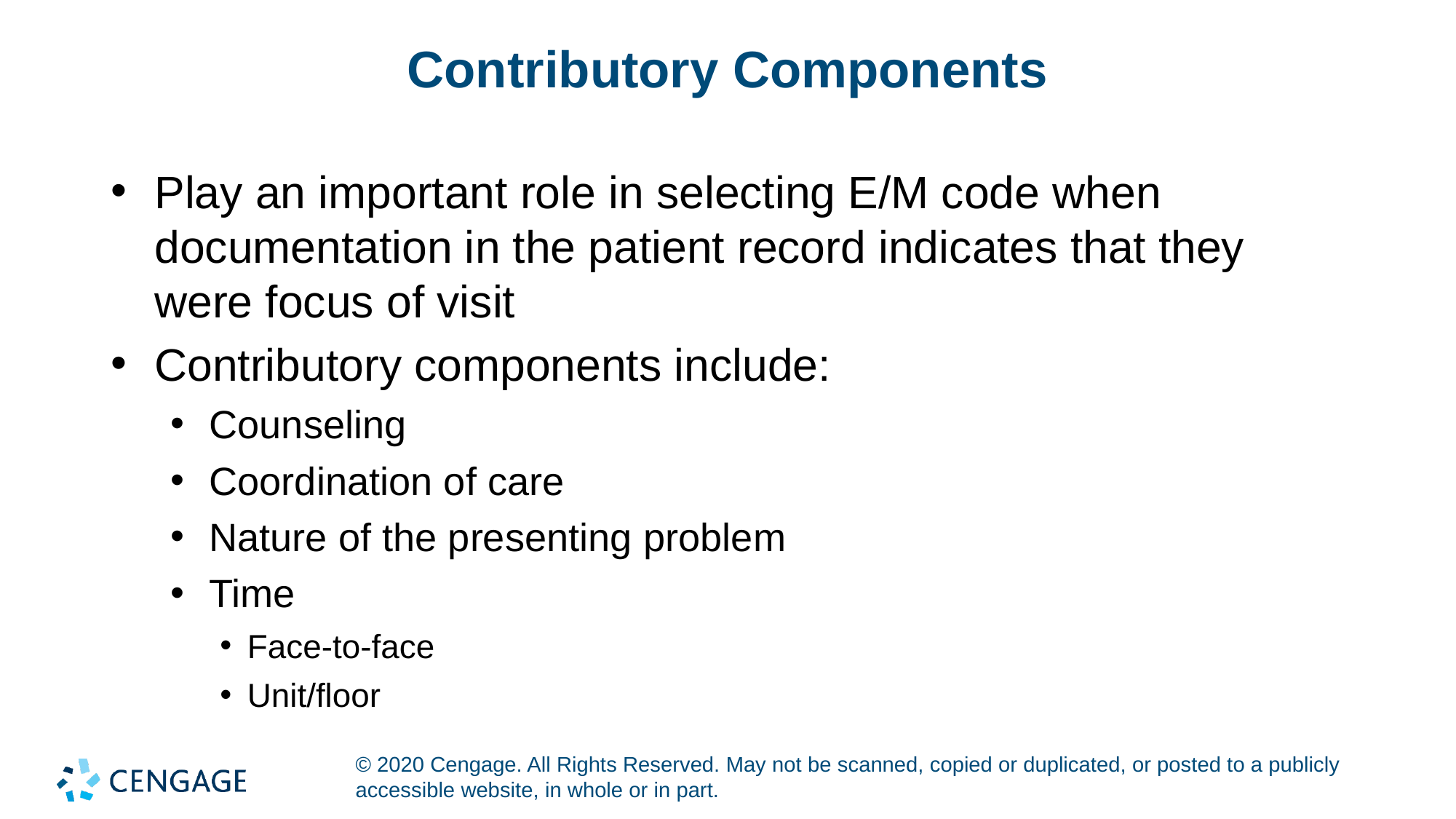

# Contributory Components
Play an important role in selecting E/M code when documentation in the patient record indicates that they were focus of visit
Contributory components include:
Counseling
Coordination of care
Nature of the presenting problem
Time
Face-to-face
Unit/floor